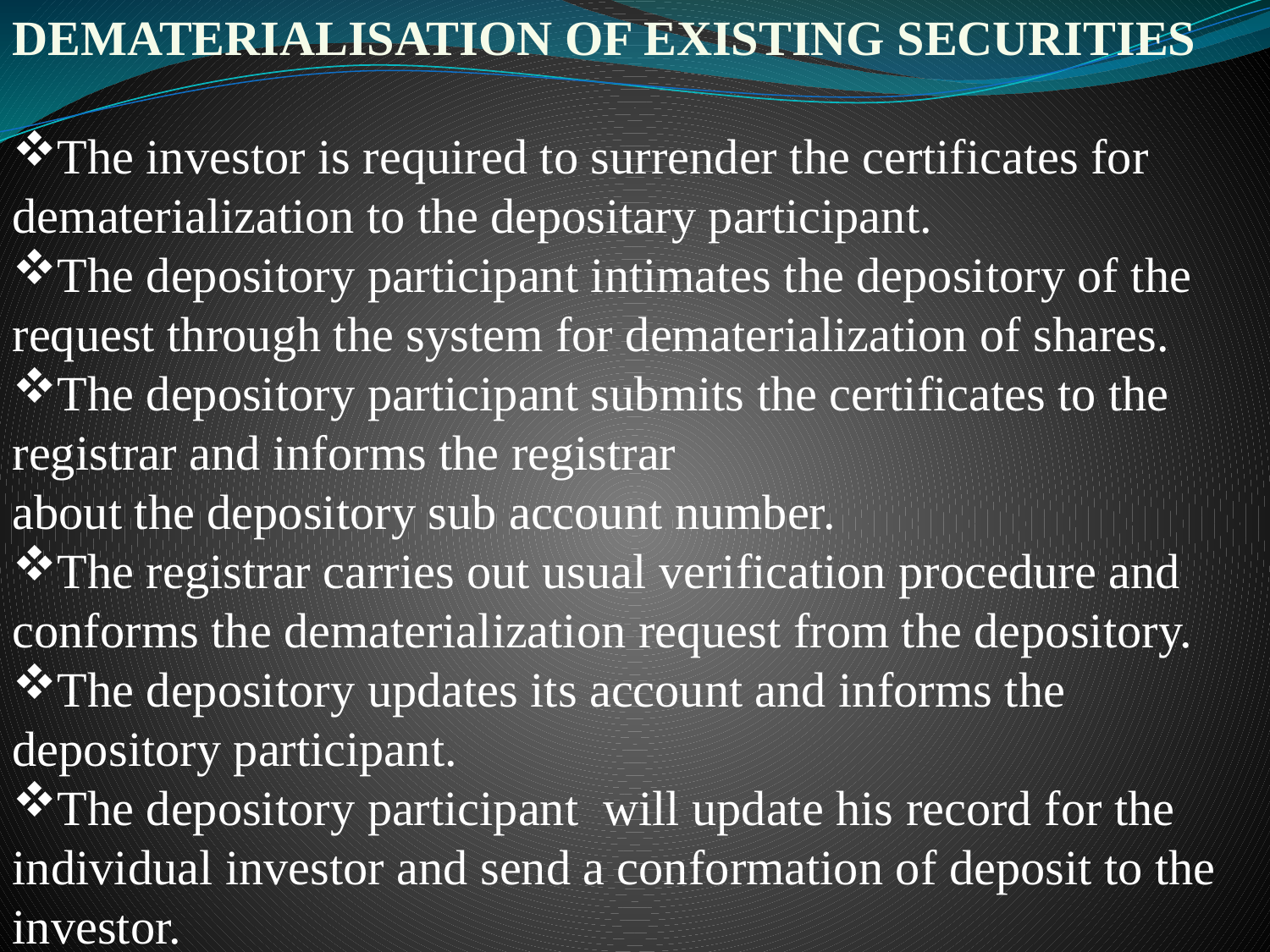

DEMATERIALISATION OF EXISTING SECURITIES

The investor is required to surrender the certificates for dematerialization to the depositary participant.
The depository participant intimates the depository of the request through the system for dematerialization of shares.
The depository participant submits the certificates to the registrar and informs the registrar
about the depository sub account number.
The registrar carries out usual verification procedure and conforms the dematerialization request from the depository.
The depository updates its account and informs the depository participant.
The depository participant  will update his record for the individual investor and send a conformation of deposit to the investor.